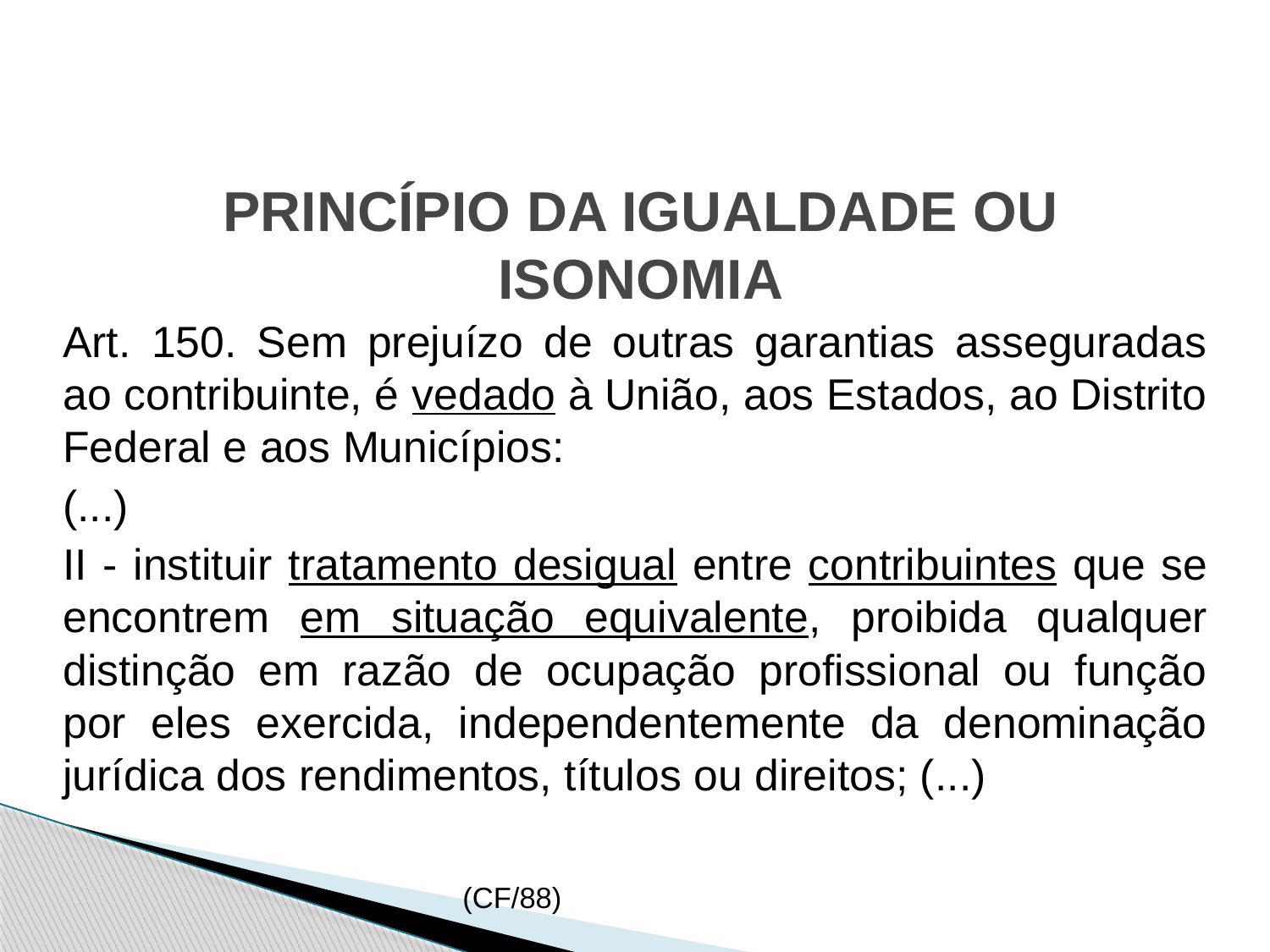

# PRINCÍPIO DA IGUALDADE OU ISONOMIA
	Art. 150. Sem prejuízo de outras garantias asseguradas ao contribuinte, é vedado à União, aos Estados, ao Distrito Federal e aos Municípios:
	(...)
	II - instituir tratamento desigual entre contribuintes que se encontrem em situação equivalente, proibida qualquer distinção em razão de ocupação profissional ou função por eles exercida, independentemente da denominação jurídica dos rendimentos, títulos ou direitos; (...)

						                         	    (CF/88)